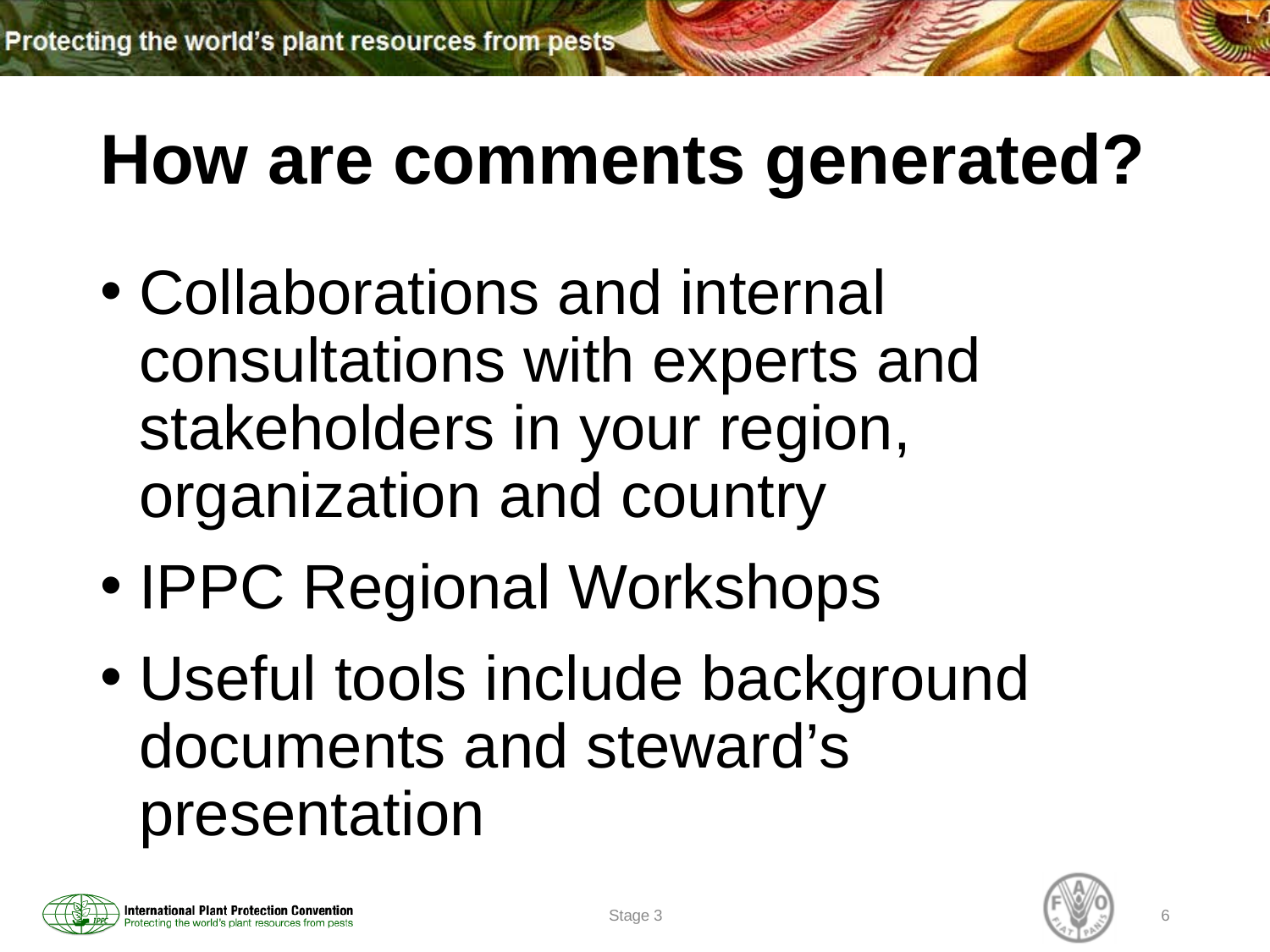

# How are comments generated?
Collaborations and internal consultations with experts and stakeholders in your region, organization and country
IPPC Regional Workshops
Useful tools include background documents and steward’s presentation
Stage 3
6